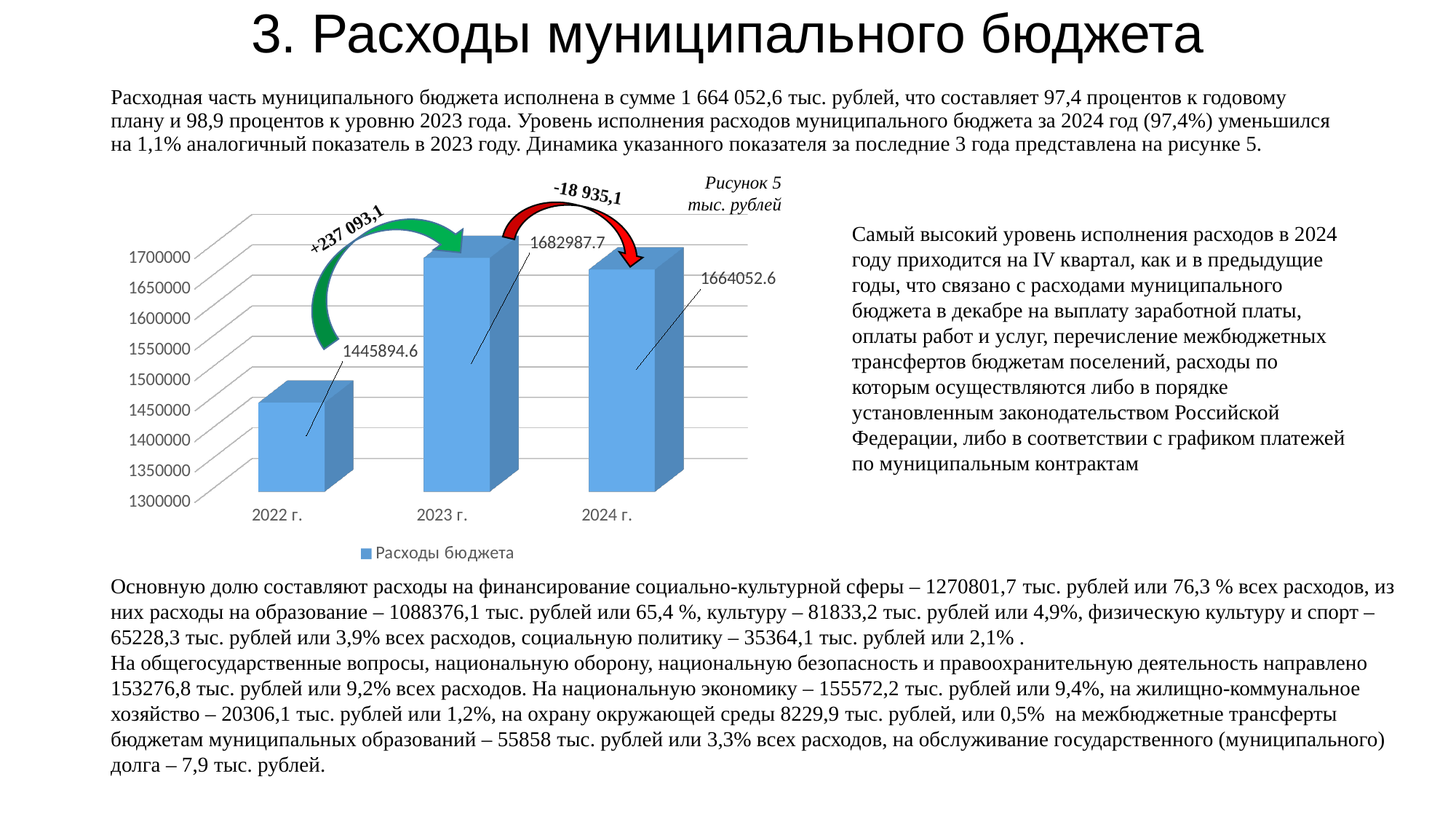

# 3. Расходы муниципального бюджета
Расходная часть муниципального бюджета исполнена в сумме 1 664 052,6 тыс. рублей, что составляет 97,4 процентов к годовому плану и 98,9 процентов к уровню 2023 года. Уровень исполнения расходов муниципального бюджета за 2024 год (97,4%) уменьшился на 1,1% аналогичный показатель в 2023 году. Динамика указанного показателя за последние 3 года представлена на рисунке 5.
Рисунок 5
тыс. рублей
-18 935,1

[unsupported chart]

+237 093,1
Самый высокий уровень исполнения расходов в 2024 году приходится на IV квартал, как и в предыдущие годы, что связано с расходами муниципального бюджета в декабре на выплату заработной платы, оплаты работ и услуг, перечисление межбюджетных трансфертов бюджетам поселений, расходы по которым осуществляются либо в порядке установленным законодательством Российской Федерации, либо в соответствии с графиком платежей по муниципальным контрактам

Основную долю составляют расходы на финансирование социально-культурной сферы – 1270801,7 тыс. рублей или 76,3 % всех расходов, из них расходы на образование – 1088376,1 тыс. рублей или 65,4 %, культуру – 81833,2 тыс. рублей или 4,9%, физическую культуру и спорт – 65228,3 тыс. рублей или 3,9% всех расходов, социальную политику – 35364,1 тыс. рублей или 2,1% .
На общегосударственные вопросы, национальную оборону, национальную безопасность и правоохранительную деятельность направлено
153276,8 тыс. рублей или 9,2% всех расходов. На национальную экономику – 155572,2 тыс. рублей или 9,4%, на жилищно-коммунальное хозяйство – 20306,1 тыс. рублей или 1,2%, на охрану окружающей среды 8229,9 тыс. рублей, или 0,5%  на межбюджетные трансферты бюджетам муниципальных образований – 55858 тыс. рублей или 3,3% всех расходов, на обслуживание государственного (муниципального) долга – 7,9 тыс. рублей.